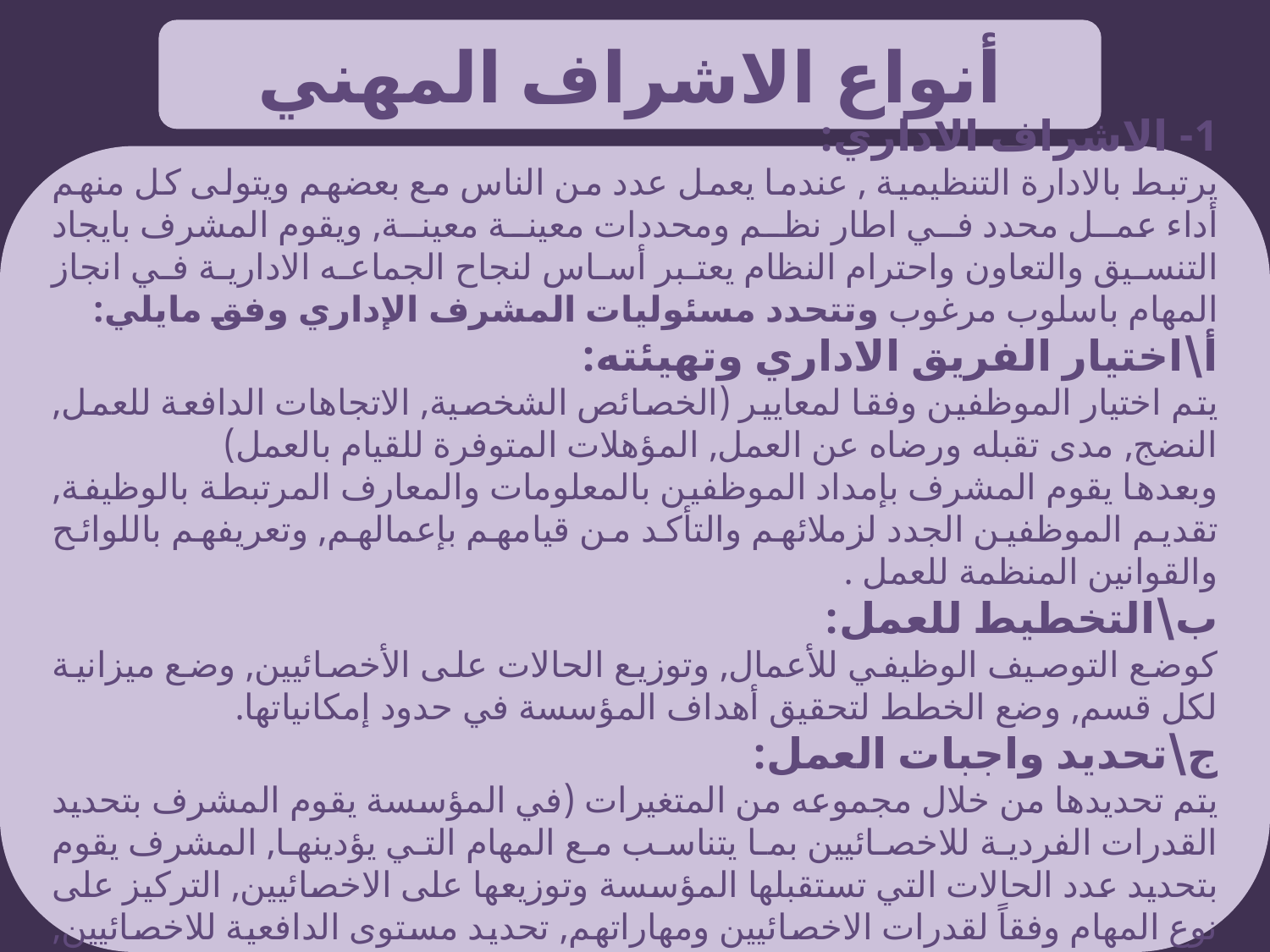

أنواع الاشراف المهني
1- الاشراف الاداري:
يرتبط بالادارة التنظيمية , عندما يعمل عدد من الناس مع بعضهم ويتولى كل منهم أداء عمل محدد في اطار نظم ومحددات معينة معينة, ويقوم المشرف بايجاد التنسيق والتعاون واحترام النظام يعتبر أساس لنجاح الجماعه الادارية في انجاز المهام باسلوب مرغوب وتتحدد مسئوليات المشرف الإداري وفق مايلي:
أ\اختيار الفريق الاداري وتهيئته:
يتم اختيار الموظفين وفقا لمعايير (الخصائص الشخصية, الاتجاهات الدافعة للعمل, النضج, مدى تقبله ورضاه عن العمل, المؤهلات المتوفرة للقيام بالعمل)
وبعدها يقوم المشرف بإمداد الموظفين بالمعلومات والمعارف المرتبطة بالوظيفة, تقديم الموظفين الجدد لزملائهم والتأكد من قيامهم بإعمالهم, وتعريفهم باللوائح والقوانين المنظمة للعمل .
ب\التخطيط للعمل:
كوضع التوصيف الوظيفي للأعمال, وتوزيع الحالات على الأخصائيين, وضع ميزانية لكل قسم, وضع الخطط لتحقيق أهداف المؤسسة في حدود إمكانياتها.
ج\تحديد واجبات العمل:
يتم تحديدها من خلال مجموعه من المتغيرات (في المؤسسة يقوم المشرف بتحديد القدرات الفردية للاخصائيين بما يتناسب مع المهام التي يؤدينها, المشرف يقوم بتحديد عدد الحالات التي تستقبلها المؤسسة وتوزيعها على الاخصائيين, التركيز على نوع المهام وفقاً لقدرات الاخصائيين ومهاراتهم, تحديد مستوى الدافعية للاخصائيين, ودرجة التوافق مع العملاء)